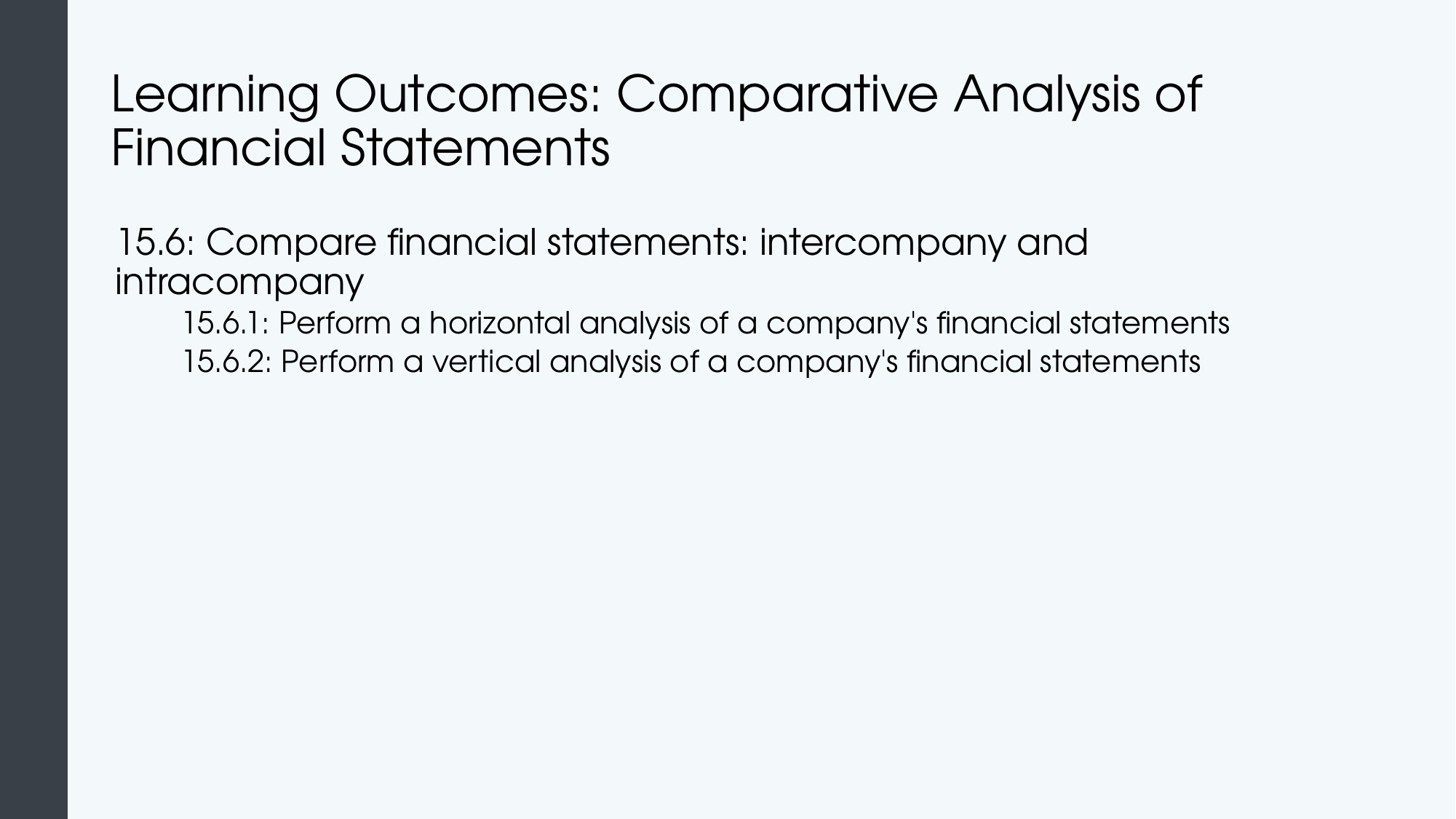

# Learning Outcomes: Comparative Analysis of Financial Statements
15.6: Compare financial statements: intercompany and intracompany
15.6.1: Perform a horizontal analysis of a company's financial statements
15.6.2: Perform a vertical analysis of a company's financial statements